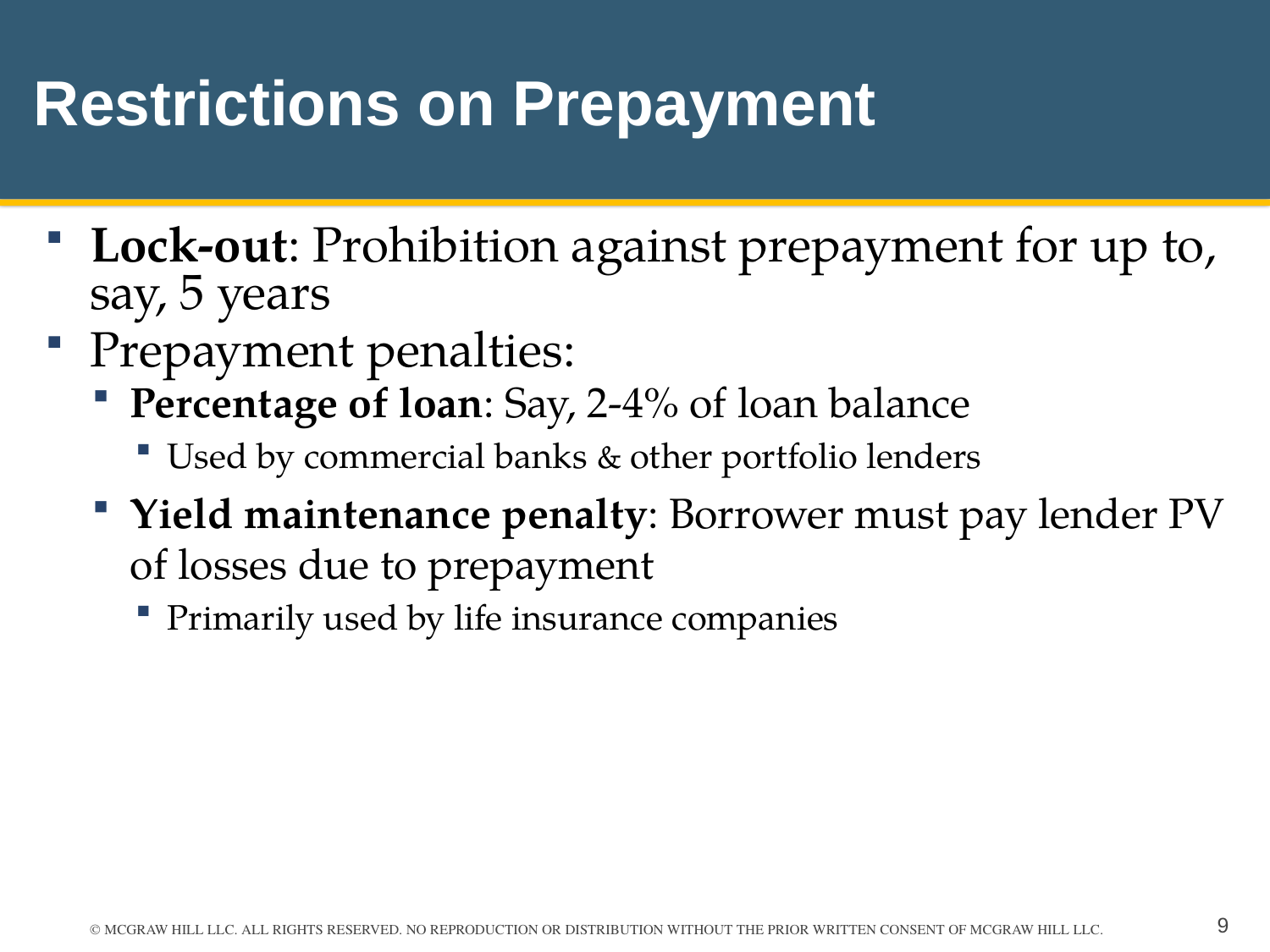

# Restrictions on Prepayment
Lock-out: Prohibition against prepayment for up to, say, 5 years
Prepayment penalties:
Percentage of loan: Say, 2-4% of loan balance
Used by commercial banks & other portfolio lenders
Yield maintenance penalty: Borrower must pay lender PV of losses due to prepayment
Primarily used by life insurance companies

© MCGRAW HILL LLC. ALL RIGHTS RESERVED. NO REPRODUCTION OR DISTRIBUTION WITHOUT THE PRIOR WRITTEN CONSENT OF MCGRAW HILL LLC.
9